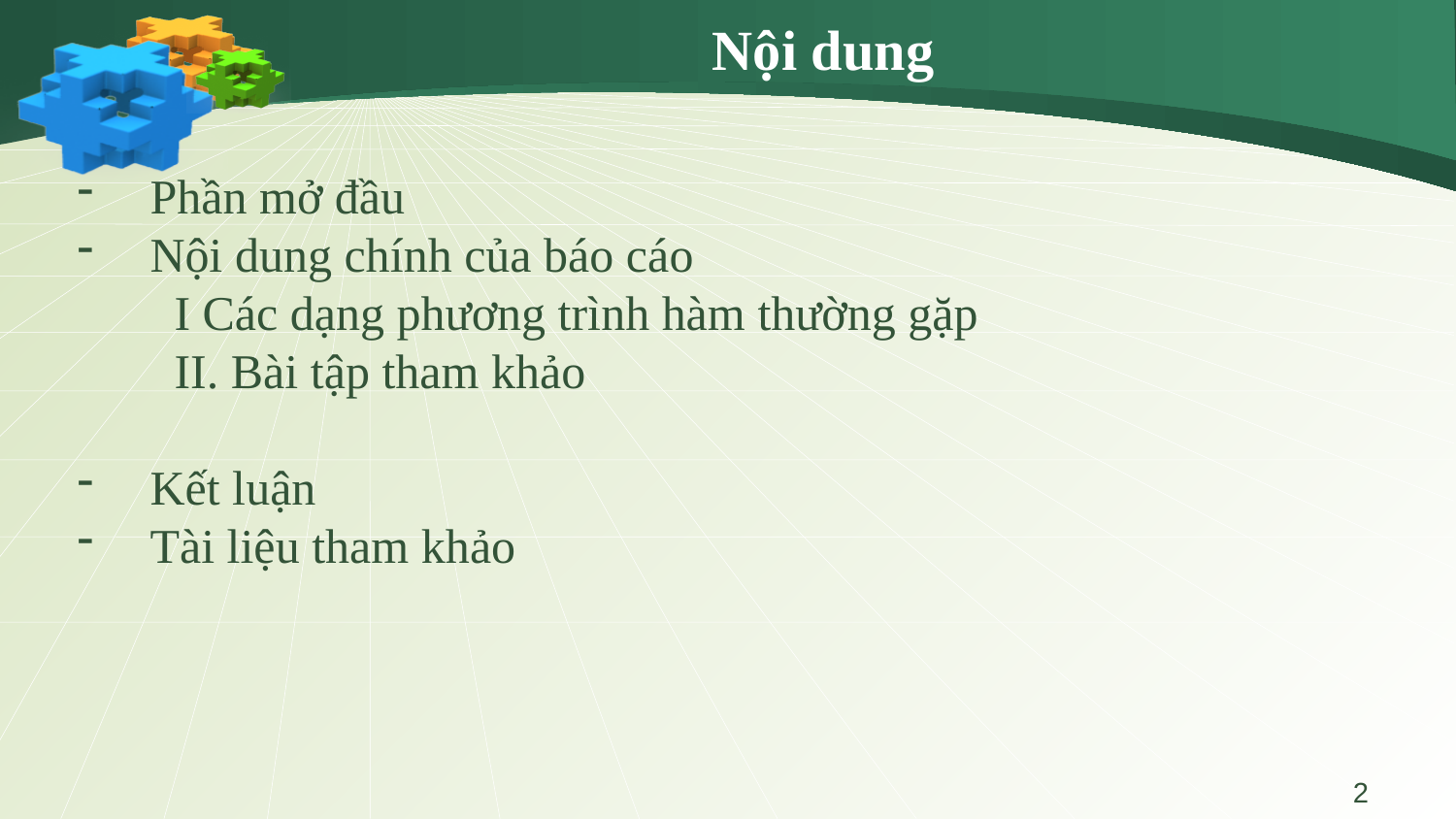

# Nội dung

Phần mở đầu
Nội dung chính của báo cáo
        I Các dạng phương trình hàm thường gặp
        II. Bài tập tham khảo

Kết luận
Tài liệu tham khảo

2